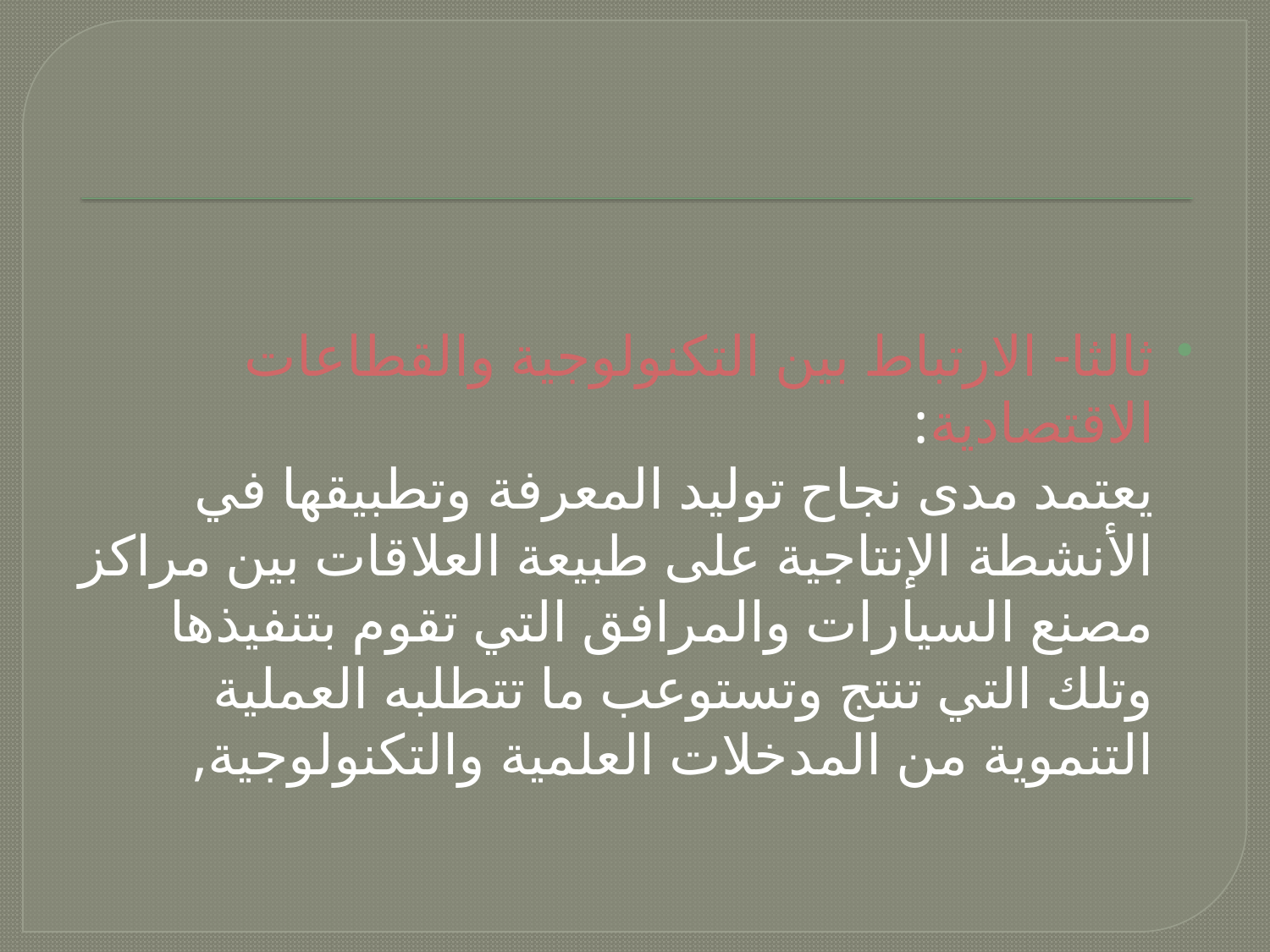

ثالثا- الارتباط بين التكنولوجية والقطاعات الاقتصادية:
يعتمد مدى نجاح توليد المعرفة وتطبيقها في الأنشطة الإنتاجية على طبيعة العلاقات بين مراكز مصنع السيارات والمرافق التي تقوم بتنفيذها وتلك التي تنتج وتستوعب ما تتطلبه العملية التنموية من المدخلات العلمية والتكنولوجية,